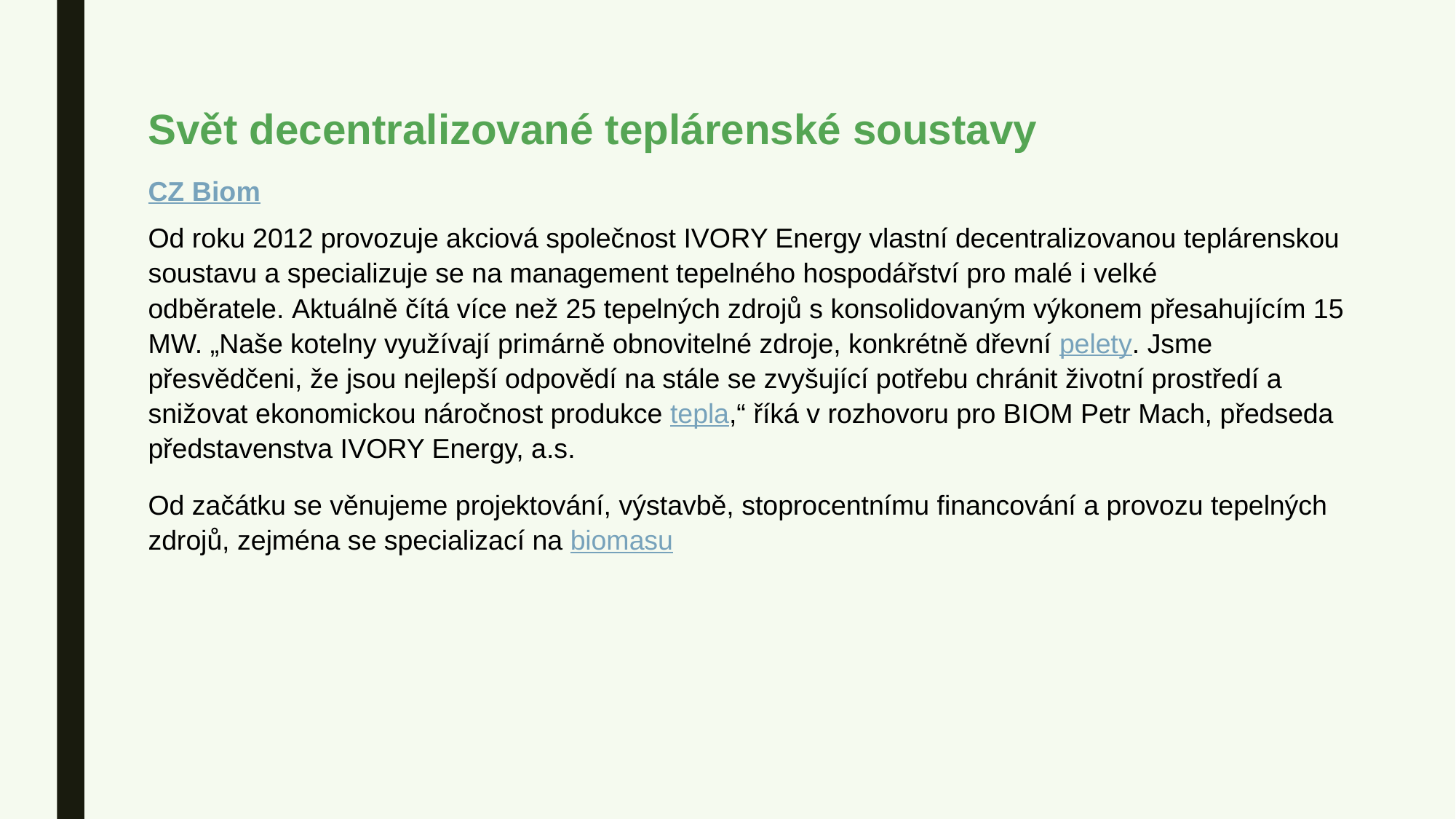

Svět decentralizované teplárenské soustavy
CZ Biom
Od roku 2012 provozuje akciová společnost IVORY Energy vlastní decentralizovanou teplárenskou soustavu a specializuje se na management tepelného hospodářství pro malé i velké odběratele. Aktuálně čítá více než 25 tepelných zdrojů s konsolidovaným výkonem přesahujícím 15 MW. „Naše kotelny využívají primárně obnovitelné zdroje, konkrétně dřevní pelety. Jsme přesvědčeni, že jsou nejlepší odpovědí na stále se zvyšující potřebu chránit životní prostředí a snižovat ekonomickou náročnost produkce tepla,“ říká v rozhovoru pro BIOM Petr Mach, předseda představenstva IVORY Energy, a.s.
Od začátku se věnujeme projektování, výstavbě, stoprocentnímu financování a provozu tepelných zdrojů, zejména se specializací na biomasu